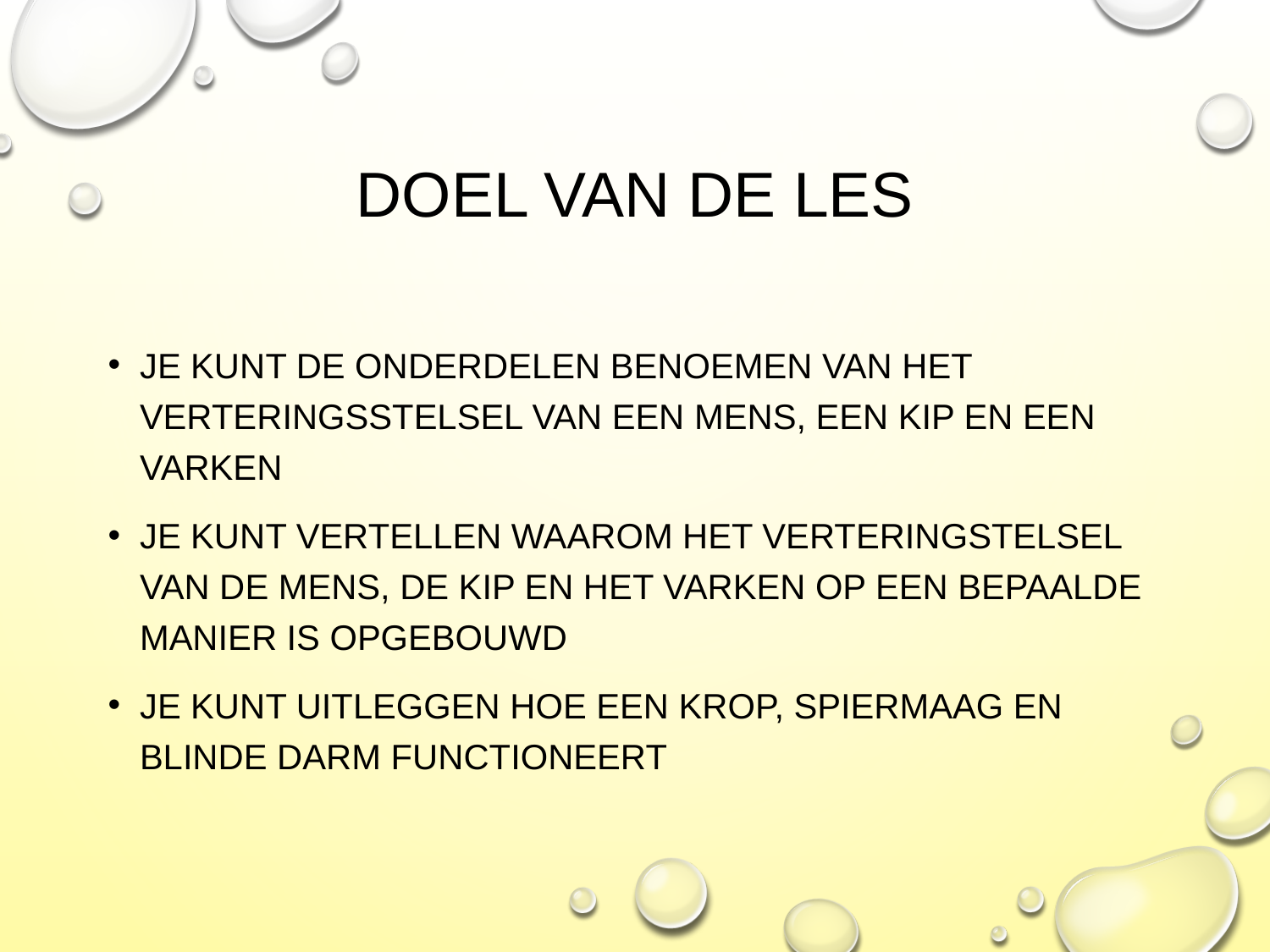

# Doel van de les
Je kunt de onderdelen benoemen van het verteringsstelsel van een mens, een kip en een varken
Je kunt vertellen waarom het verteringstelsel van de mens, de kip en het varken op een bepaalde manier is opgebouwd
Je kunt uitleggen hoe een krop, spiermaag en blinde darm functioneert